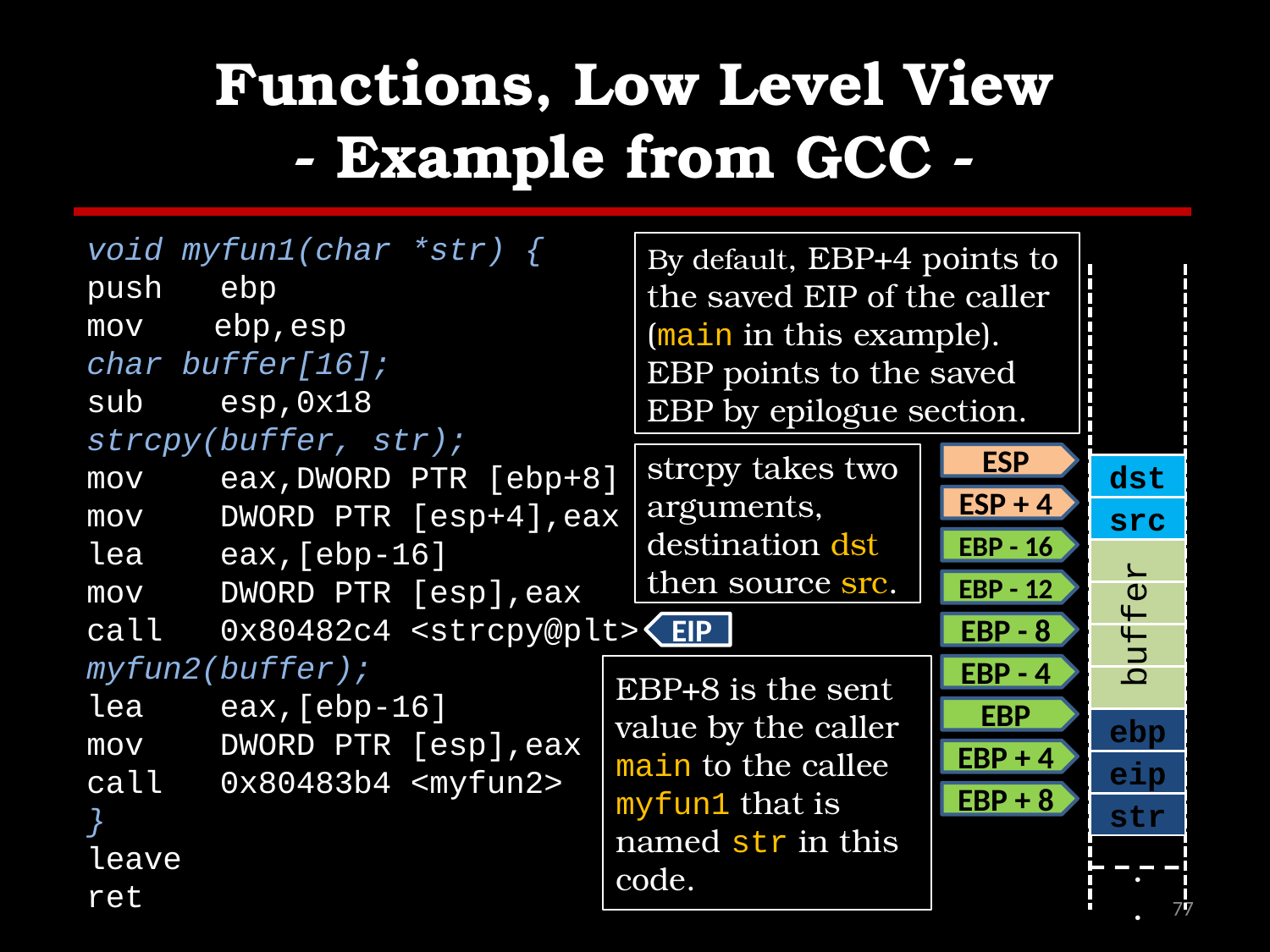

# Functions, Low Level View - Example from GCC -
void myfun1(char *str) {
push   ebp
mov	ebp,esp
char buffer[16];
sub    esp,0x18
strcpy(buffer, str);
mov    eax,DWORD PTR [ebp+8]
mov    DWORD PTR [esp+4],eax
lea    eax,[ebp-16]
mov    DWORD PTR [esp],eax
call   0x80482c4 <strcpy@plt>
myfun2(buffer);
lea    eax,[ebp-16]
mov    DWORD PTR [esp],eax
call   0x80483b4 <myfun2>
}
leave
ret
By default, EBP+4 points to the saved EIP of the caller (main in this example). EBP points to the saved EBP by epilogue section.
strcpy takes two arguments, destination dst then source src.
ESP
dst
ESP + 4
src
EBP - 16

EBP - 12

buffer
EIP
EBP - 8

EBP+8 is the sent value by the caller main to the callee myfun1 that is named str in this code.
EBP - 4

EBP
ebp
EBP + 4
eip
EBP + 8
str
.
.
77